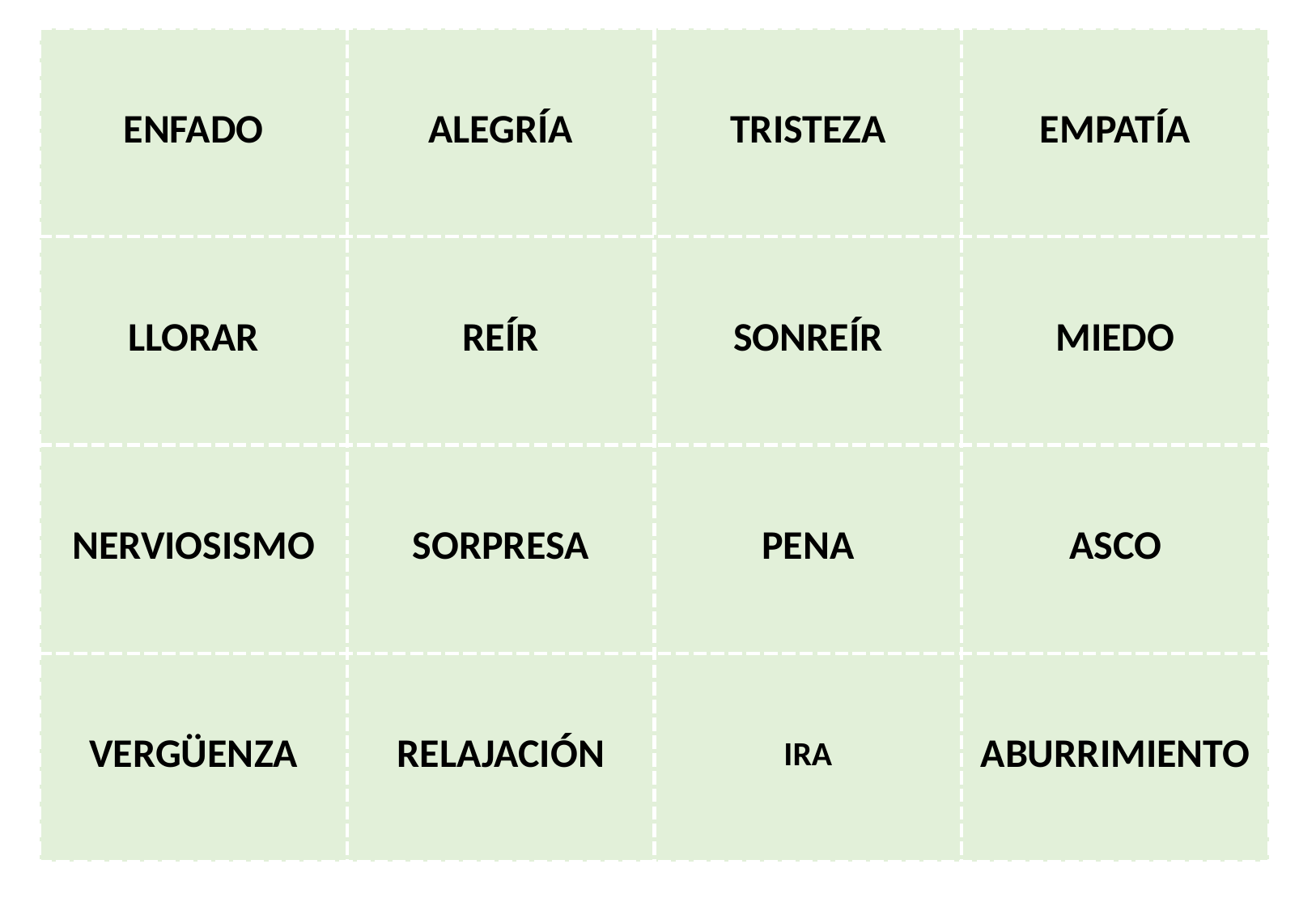

| ENFADO | ALEGRÍA | TRISTEZA | EMPATÍA |
| --- | --- | --- | --- |
| LLORAR | REÍR | SONREÍR | MIEDO |
| NERVIOSISMO | SORPRESA | PENA | ASCO |
| VERGÜENZA | RELAJACIÓN | IRA | ABURRIMIENTO |